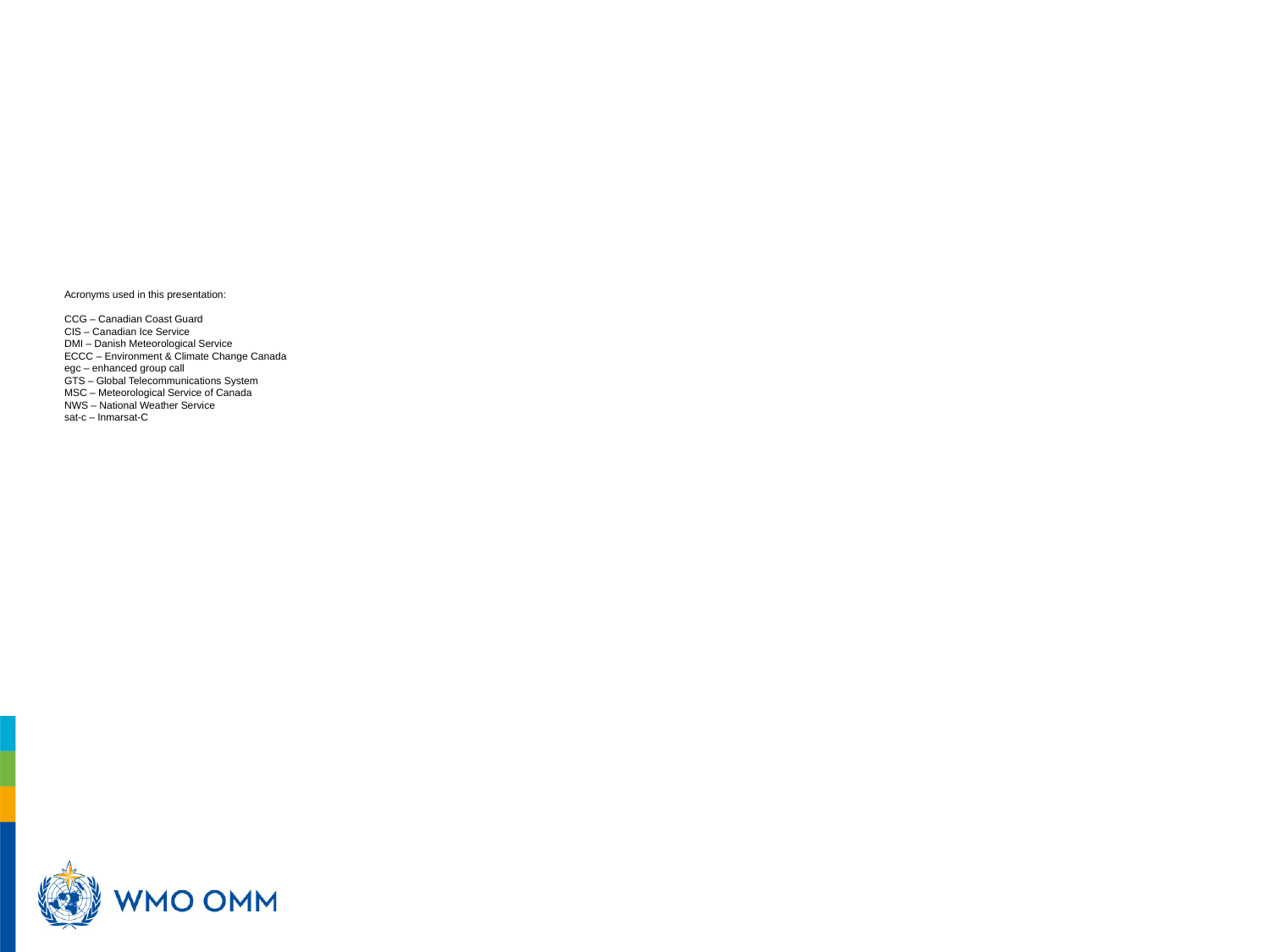

# Acronyms used in this presentation: CCG – Canadian Coast Guard CIS – Canadian Ice Service DMI – Danish Meteorological Service ECCC – Environment & Climate Change Canada egc – enhanced group call GTS – Global Telecommunications System MSC – Meteorological Service of Canada NWS – National Weather Service sat-c – Inmarsat-C